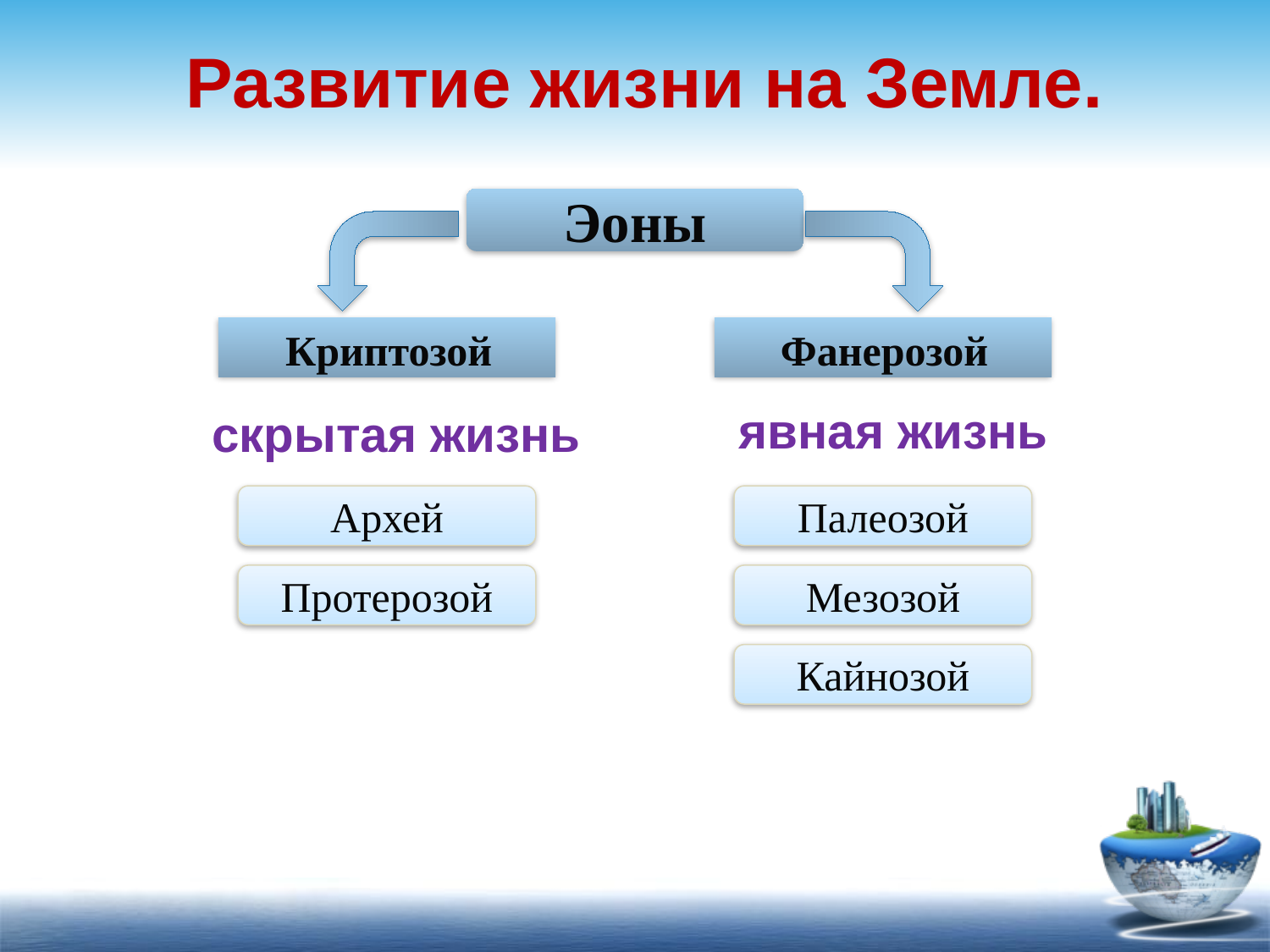

Развитие жизни на Земле.
Эоны

Криптозой

Фанерозой
явная жизнь
скрытая жизнь
Архей
Палеозой
Протерозой
Мезозой
Кайнозой